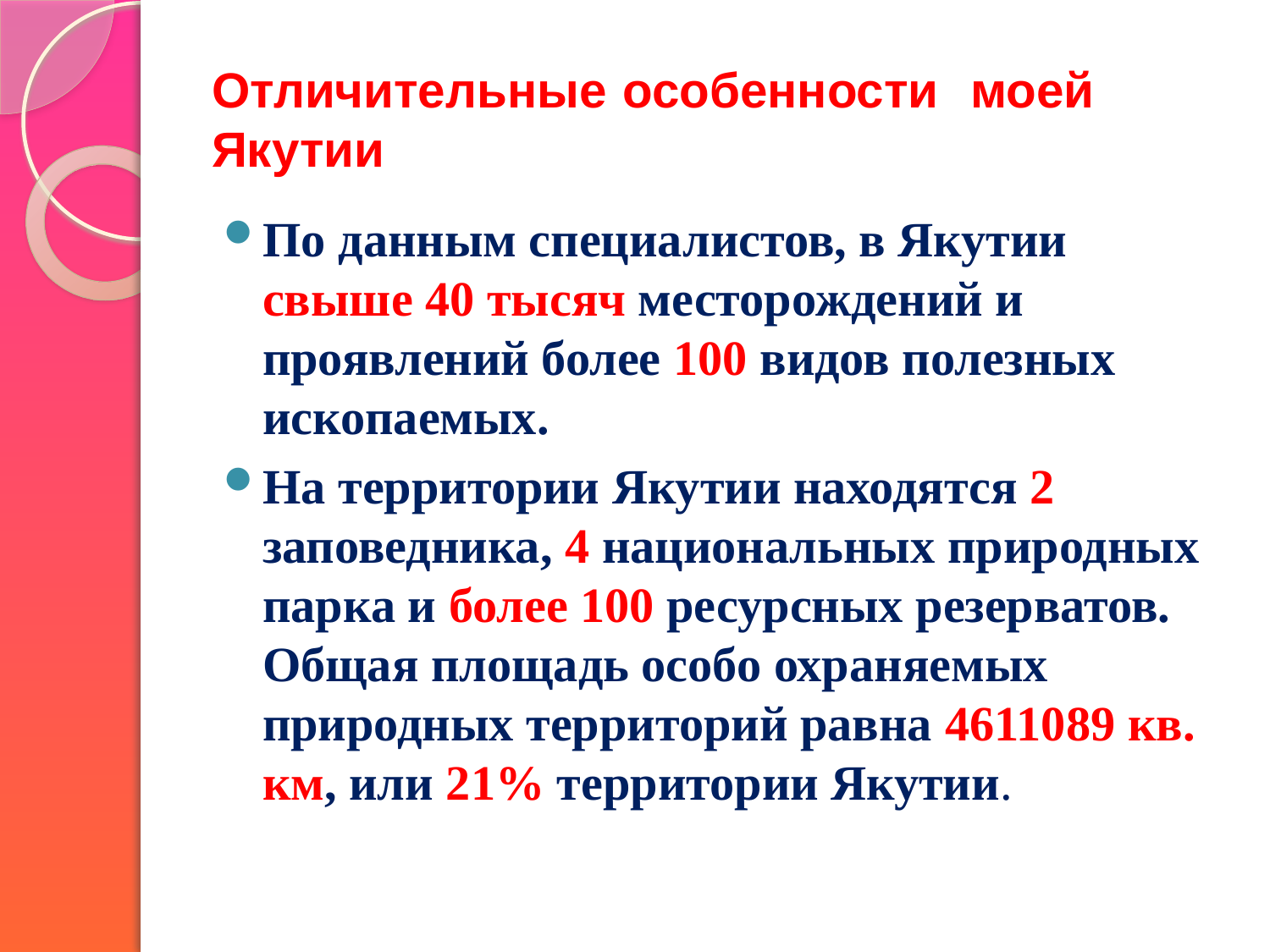

# Отличительные особенности  моей Якутии
По данным специалистов, в Якутии свыше 40 тысяч месторождений и проявлений более 100 видов полезных ископаемых.
На территории Якутии находятся 2 заповедника, 4 национальных природных парка и более 100 ресурсных резерватов. Общая площадь особо охраняемых природных территорий равна 4611089 кв. км, или 21% территории Якутии.